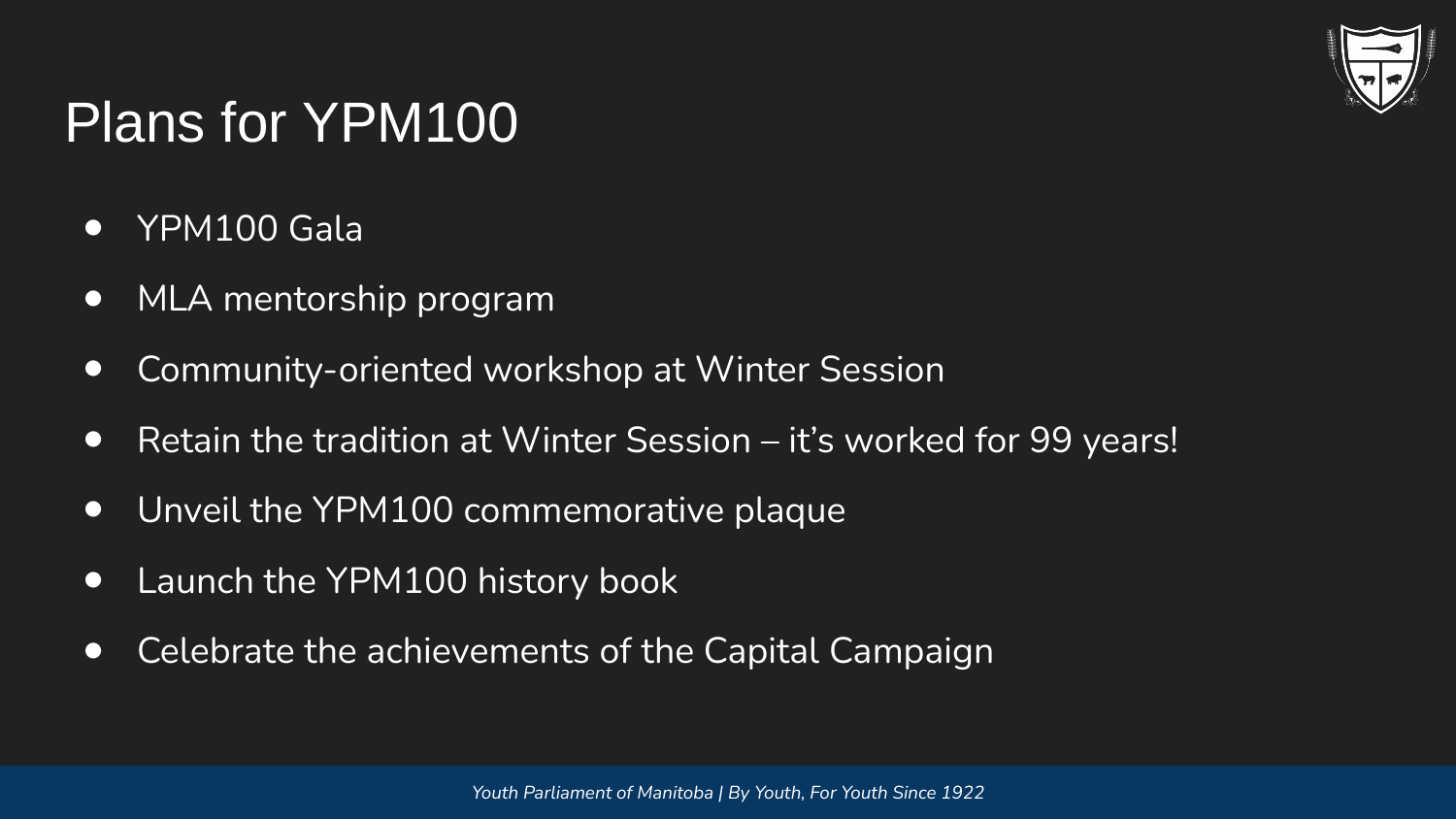

# Plans for YPM100
YPM100 Gala
MLA mentorship program
Community-oriented workshop at Winter Session
Retain the tradition at Winter Session – it’s worked for 99 years!
Unveil the YPM100 commemorative plaque
Launch the YPM100 history book
Celebrate the achievements of the Capital Campaign